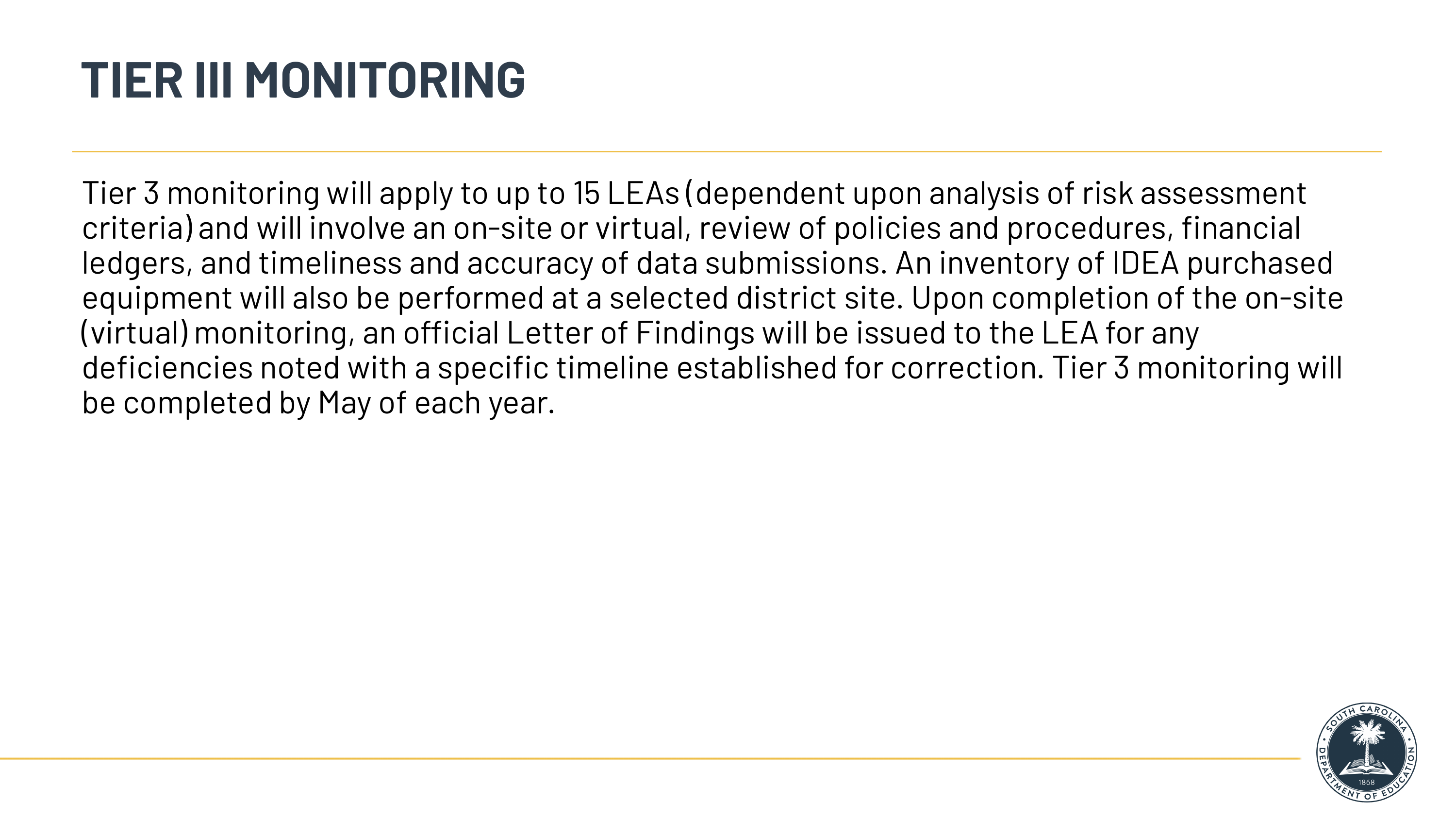

# TIER III MONITORING
Tier 3 monitoring will apply to up to 15 LEAs (dependent upon analysis of risk assessment criteria) and will involve an on-site or virtual, review of policies and procedures, financial ledgers, and timeliness and accuracy of data submissions. An inventory of IDEA purchased equipment will also be performed at a selected district site. Upon completion of the on-site (virtual) monitoring, an official Letter of Findings will be issued to the LEA for any deficiencies noted with a specific timeline established for correction. Tier 3 monitoring will be completed by May of each year.